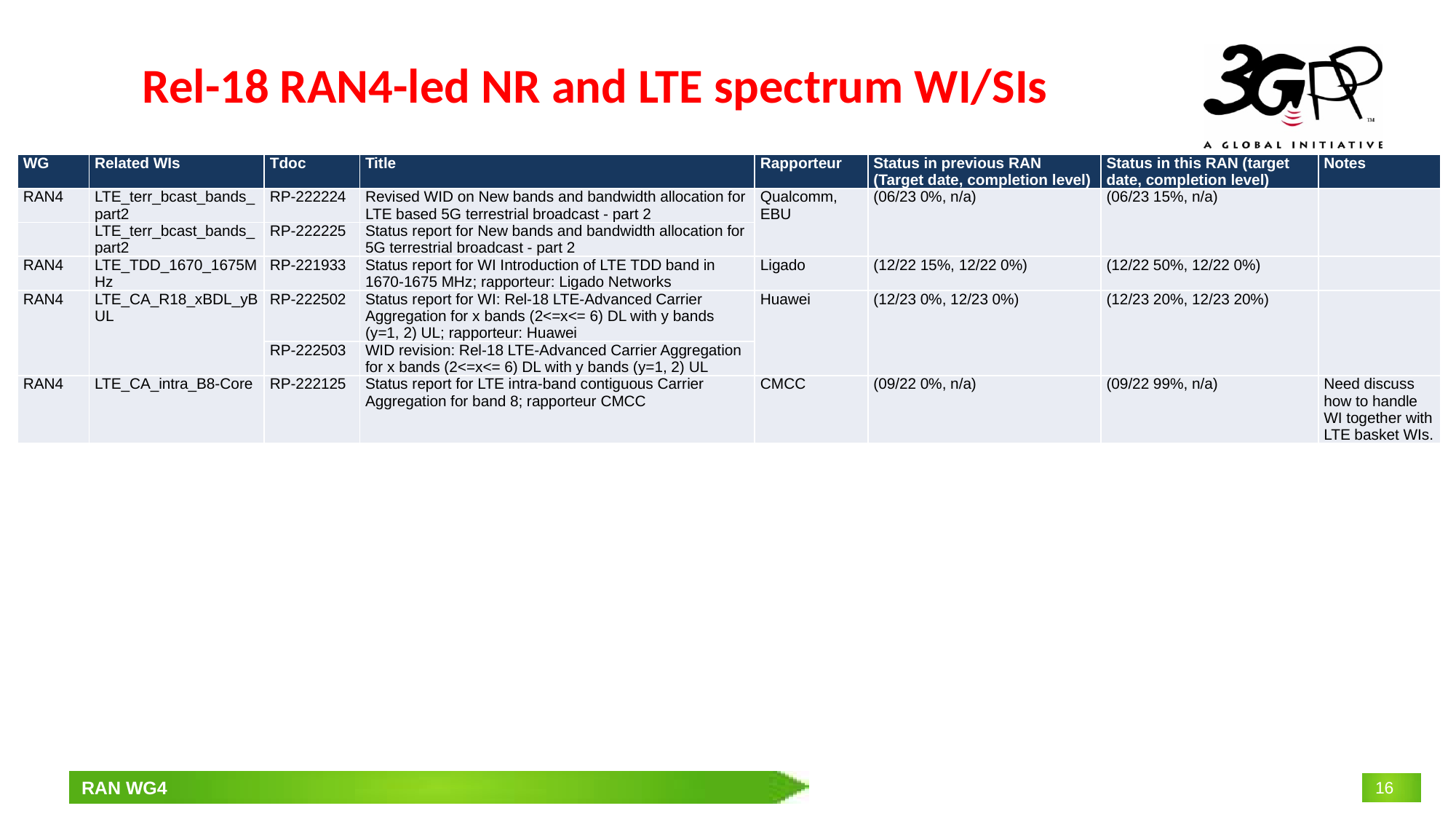

# Rel-18 RAN4-led NR and LTE spectrum WI/SIs
| WG | Related WIs | Tdoc | Title | Rapporteur | Status in previous RAN (Target date, completion level) | Status in this RAN (target date, completion level) | Notes |
| --- | --- | --- | --- | --- | --- | --- | --- |
| RAN4 | LTE\_terr\_bcast\_bands\_part2 | RP-222224 | Revised WID on New bands and bandwidth allocation for LTE based 5G terrestrial broadcast - part 2 | Qualcomm, EBU | (06/23 0%, n/a) | (06/23 15%, n/a) |  |
|  | LTE\_terr\_bcast\_bands\_part2 | RP-222225 | Status report for New bands and bandwidth allocation for 5G terrestrial broadcast - part 2 |  |  |  |  |
| RAN4 | LTE\_TDD\_1670\_1675MHz | RP-221933 | Status report for WI Introduction of LTE TDD band in 1670-1675 MHz; rapporteur: Ligado Networks | Ligado | (12/22 15%, 12/22 0%) | (12/22 50%, 12/22 0%) |  |
| RAN4 | LTE\_CA\_R18\_xBDL\_yBUL | RP-222502 | Status report for WI: Rel-18 LTE-Advanced Carrier Aggregation for x bands (2<=x<= 6) DL with y bands (y=1, 2) UL; rapporteur: Huawei | Huawei | (12/23 0%, 12/23 0%) | (12/23 20%, 12/23 20%) |  |
|  |  | RP-222503 | WID revision: Rel-18 LTE-Advanced Carrier Aggregation for x bands (2<=x<= 6) DL with y bands (y=1, 2) UL |  |  |  |  |
| RAN4 | LTE\_CA\_intra\_B8-Core | RP-222125 | Status report for LTE intra-band contiguous Carrier Aggregation for band 8; rapporteur CMCC | CMCC | (09/22 0%, n/a) | (09/22 99%, n/a) | Need discuss how to handle WI together with LTE basket WIs. |
| WG | Related WIs | Tdoc | Title | Rapporteur | Status in previous RAN (Target date, completion level) | Status in this RAN (target date, completion level) | Notes |
| --- | --- | --- | --- | --- | --- | --- | --- |
| RAN3 | NR\_ENDC\_SON\_MDT\_enh2-Core | RP-222122 | Status report for WI on further enhancement of data collection for SONMDT in NR standalone and MR-DC | CMCC | (12/23 0%, n/a) | (12/23 10%, n/a) | TU changed (No RAN4 TU) |